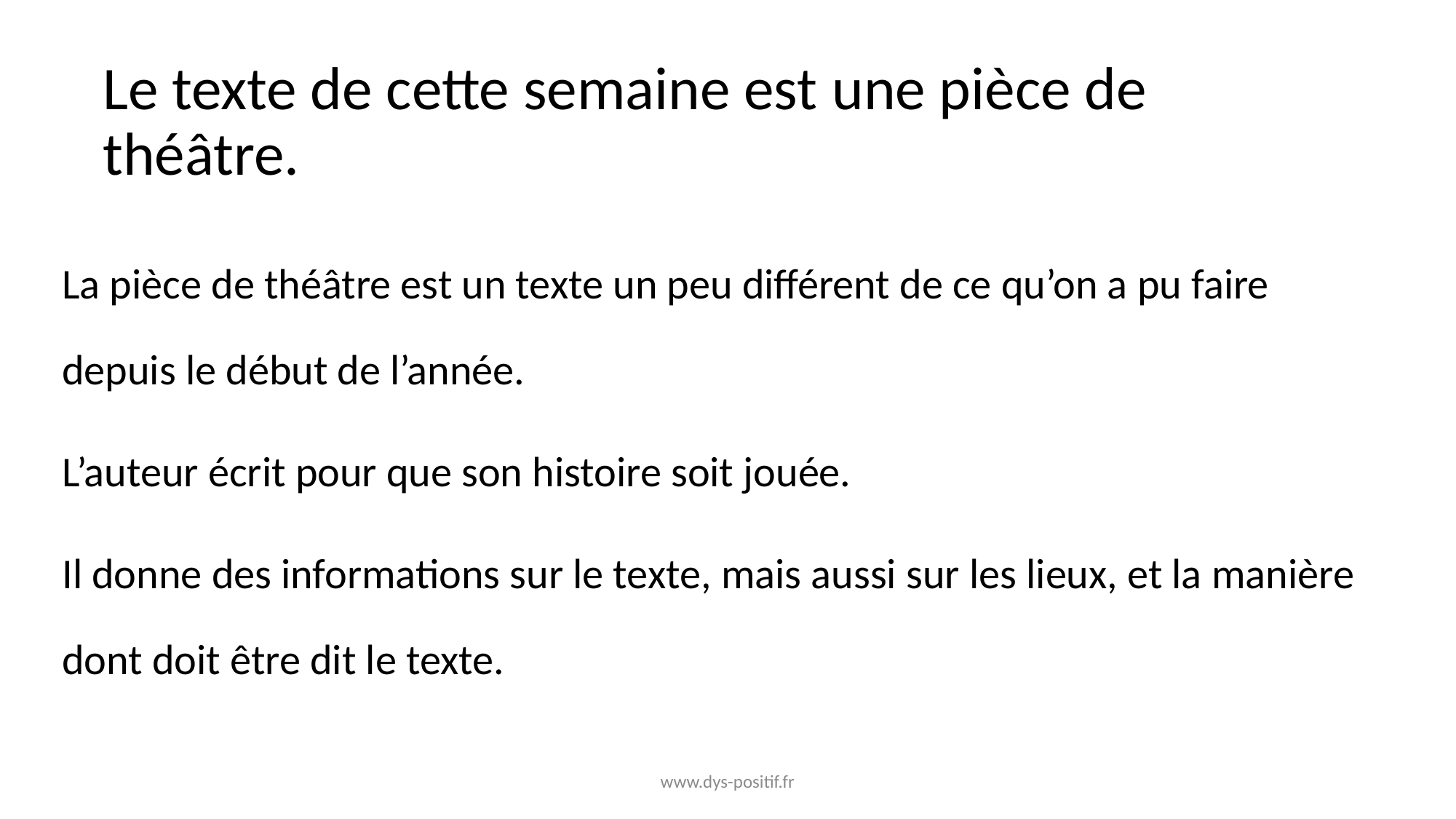

# Le texte de cette semaine est une pièce de théâtre.
La pièce de théâtre est un texte un peu différent de ce qu’on a pu faire depuis le début de l’année.
L’auteur écrit pour que son histoire soit jouée.
Il donne des informations sur le texte, mais aussi sur les lieux, et la manière dont doit être dit le texte.

www.dys-positif.fr